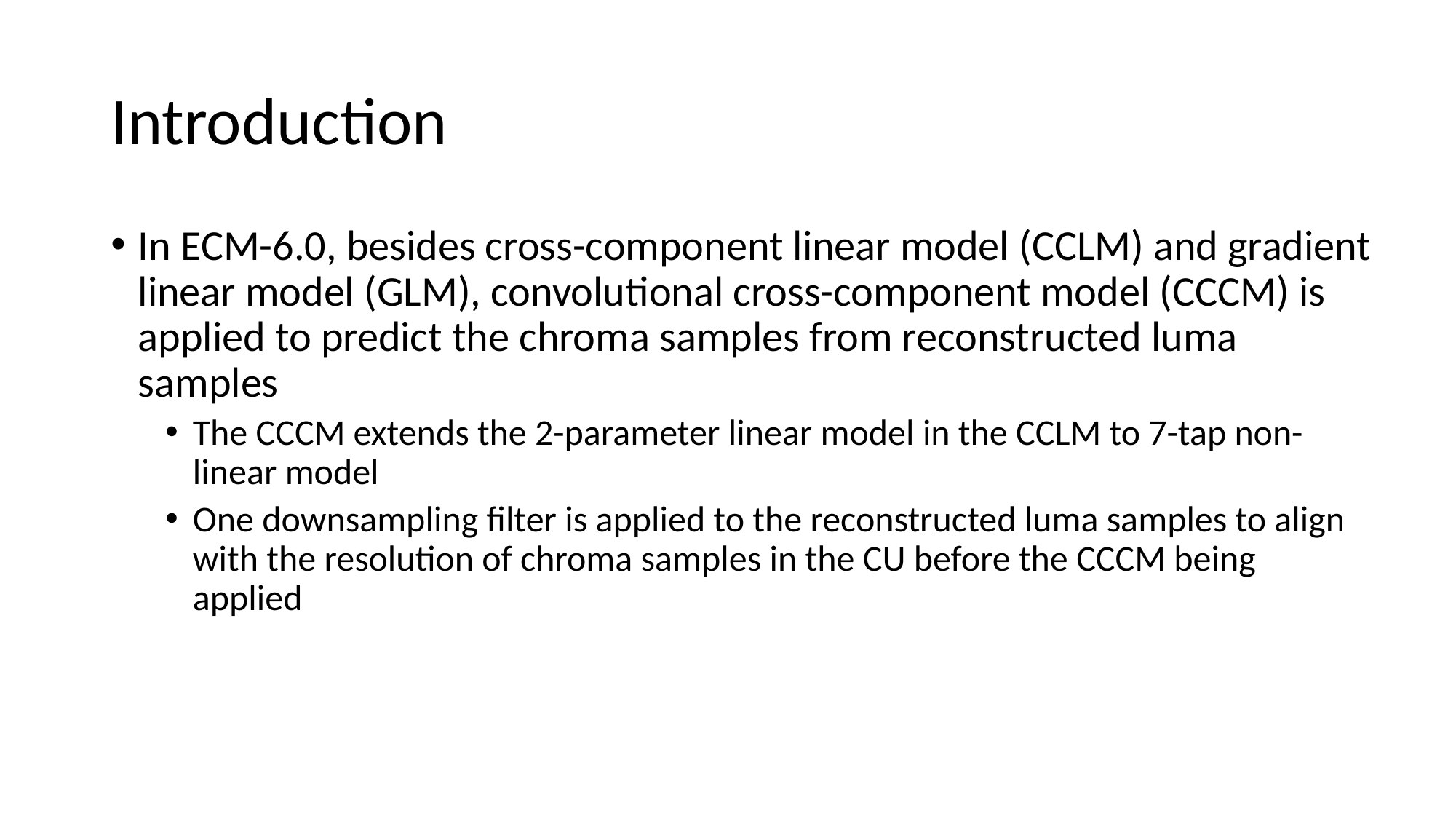

# Introduction
In ECM-6.0, besides cross-component linear model (CCLM) and gradient linear model (GLM), convolutional cross-component model (CCCM) is applied to predict the chroma samples from reconstructed luma samples
The CCCM extends the 2-parameter linear model in the CCLM to 7-tap non-linear model
One downsampling filter is applied to the reconstructed luma samples to align with the resolution of chroma samples in the CU before the CCCM being applied